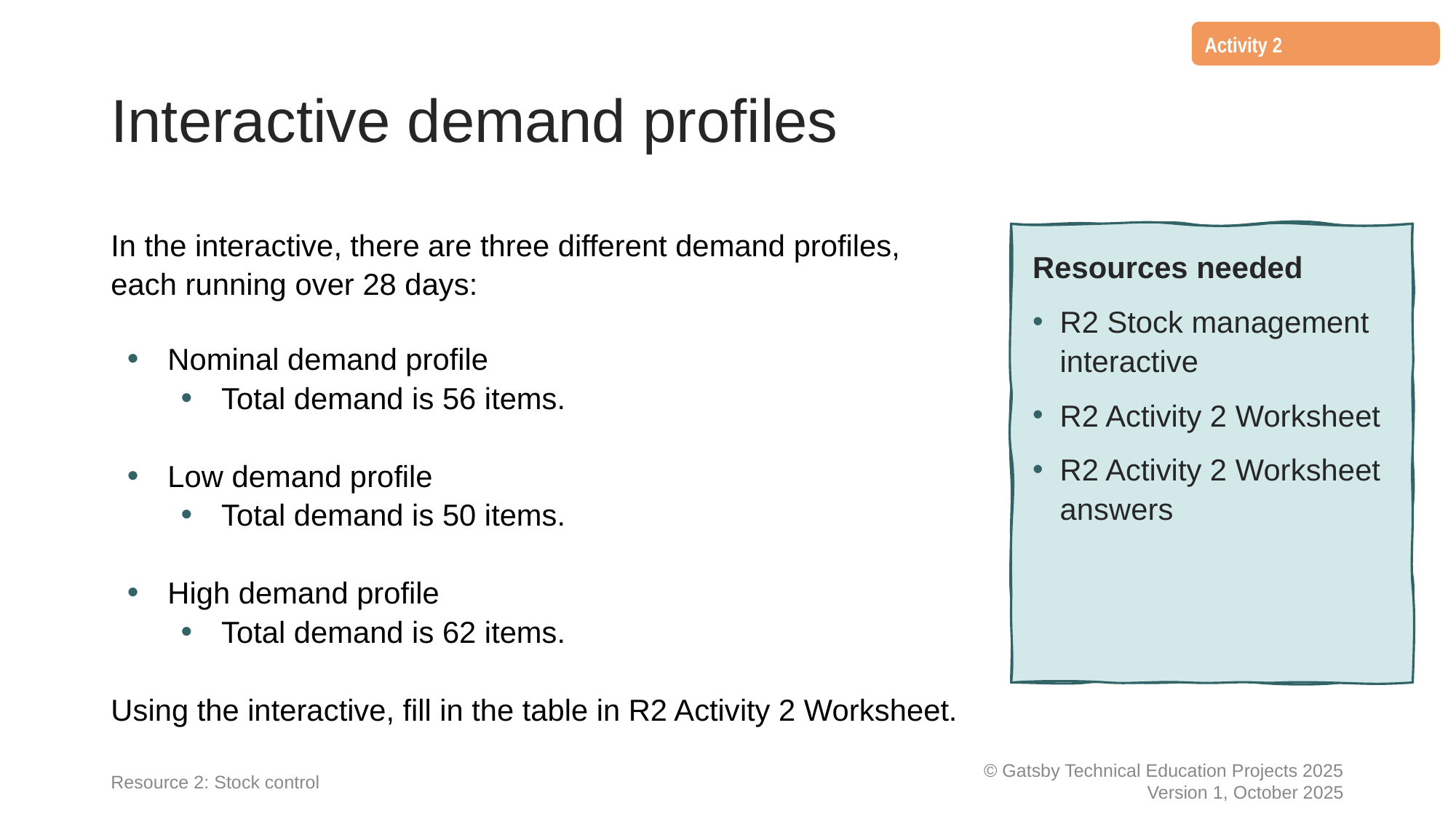

Activity 2
# Interactive demand profiles
In the interactive, there are three different demand profiles,
each running over 28 days:
Nominal demand profile
Total demand is 56 items.
Low demand profile
Total demand is 50 items.
High demand profile
Total demand is 62 items.

Using the interactive, fill in the table in R2 Activity 2 Worksheet.
Resources needed
R2 Stock management interactive
R2 Activity 2 Worksheet
R2 Activity 2 Worksheet answers
Resource 2: Stock control